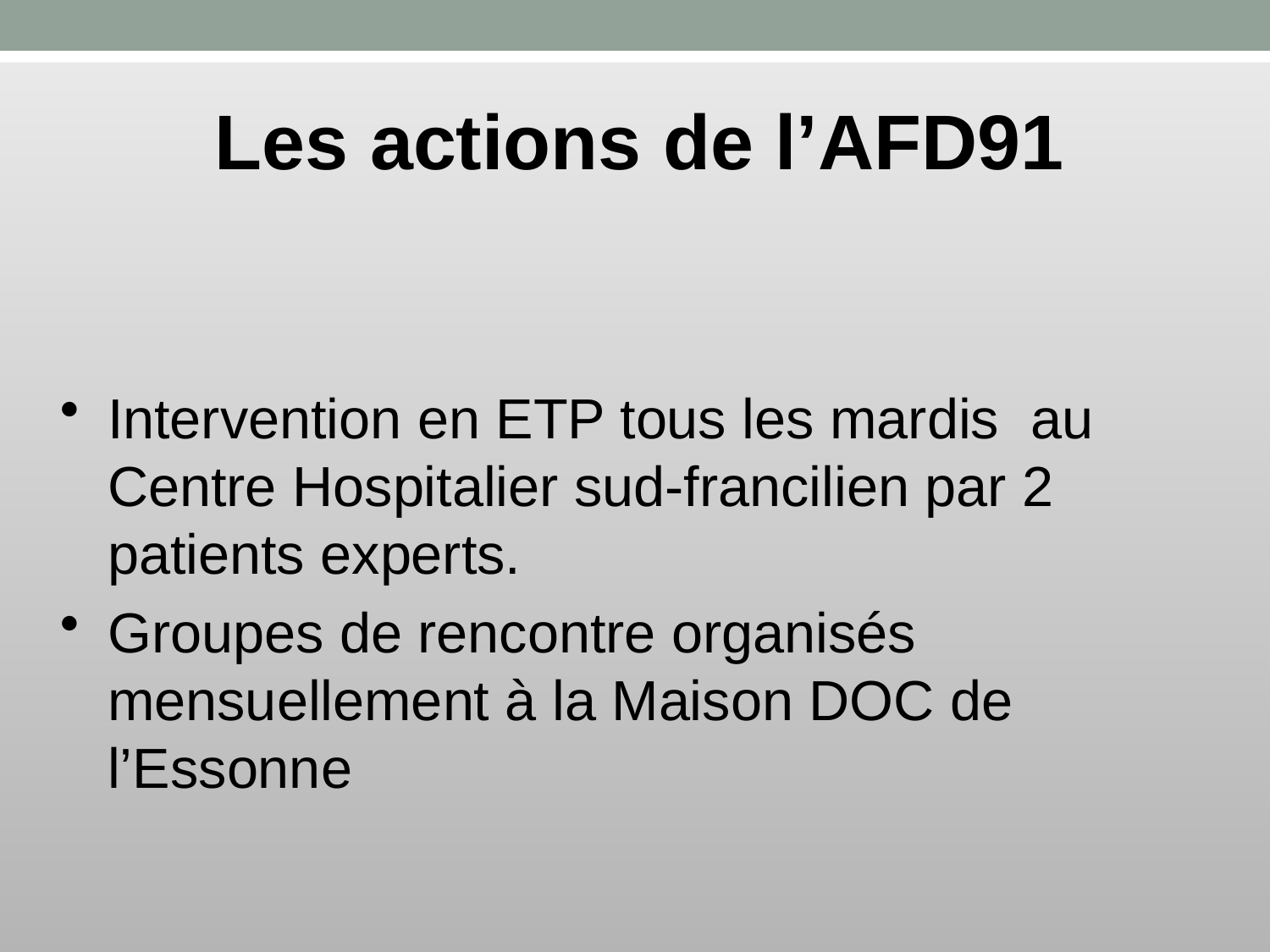

Les actions de l’AFD91
Intervention en ETP tous les mardis  au Centre Hospitalier sud-francilien par 2 patients experts.
Groupes de rencontre organisés mensuellement à la Maison DOC de l’Essonne